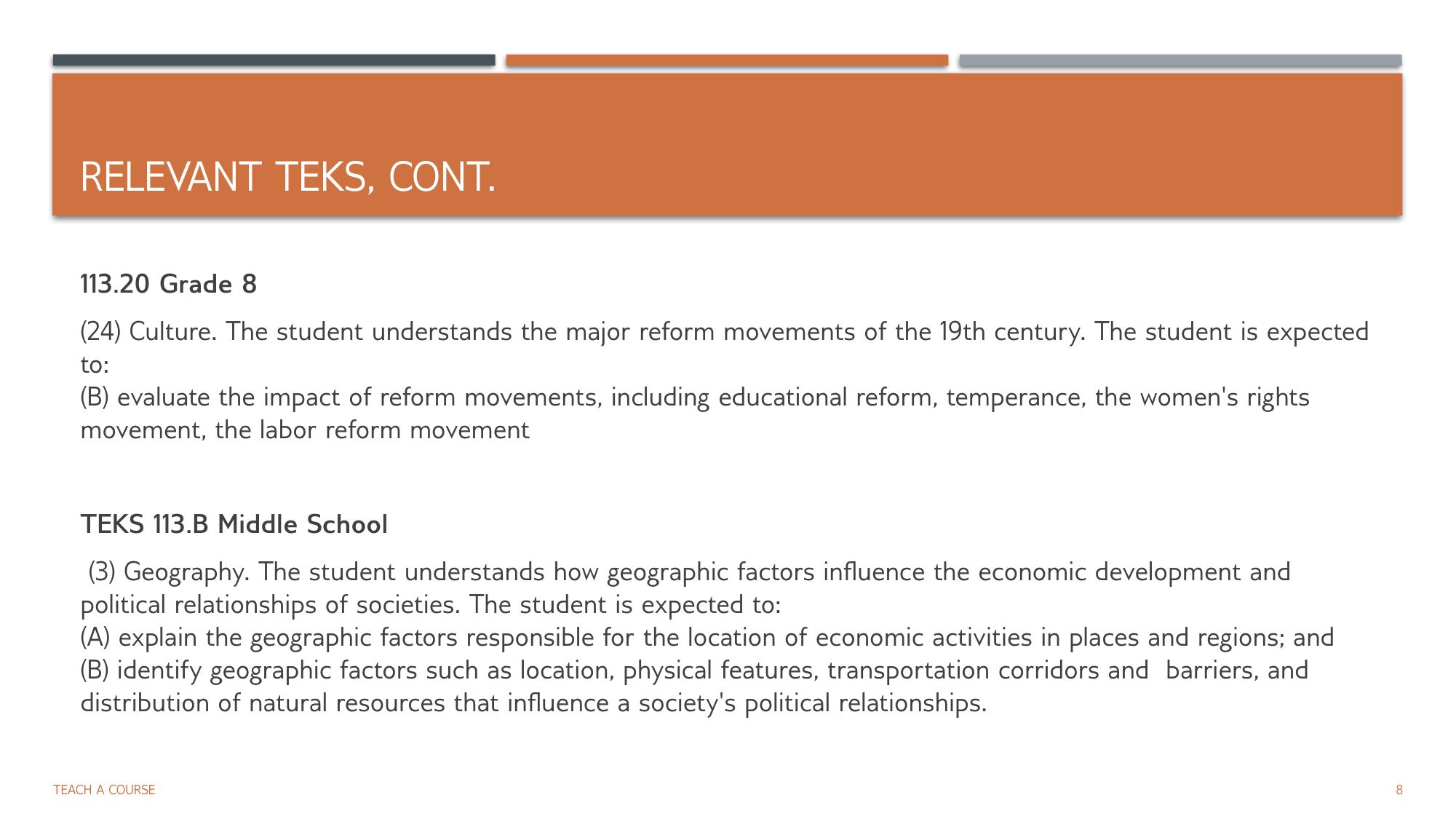

# Relevant TEKS, Cont.
113.20 Grade 8
(24) Culture. The student understands the major reform movements of the 19th century. The student is expected to:
(B) evaluate the impact of reform movements, including educational reform, temperance, the women's rights movement, the labor reform movement

TEKS 113.B Middle School
 (3) Geography. The student understands how geographic factors influence the economic development and political relationships of societies. The student is expected to:
(A) explain the geographic factors responsible for the location of economic activities in places and regions; and
(B) identify geographic factors such as location, physical features, transportation corridors and  barriers, and distribution of natural resources that influence a society's political relationships.

Teach a Course
8